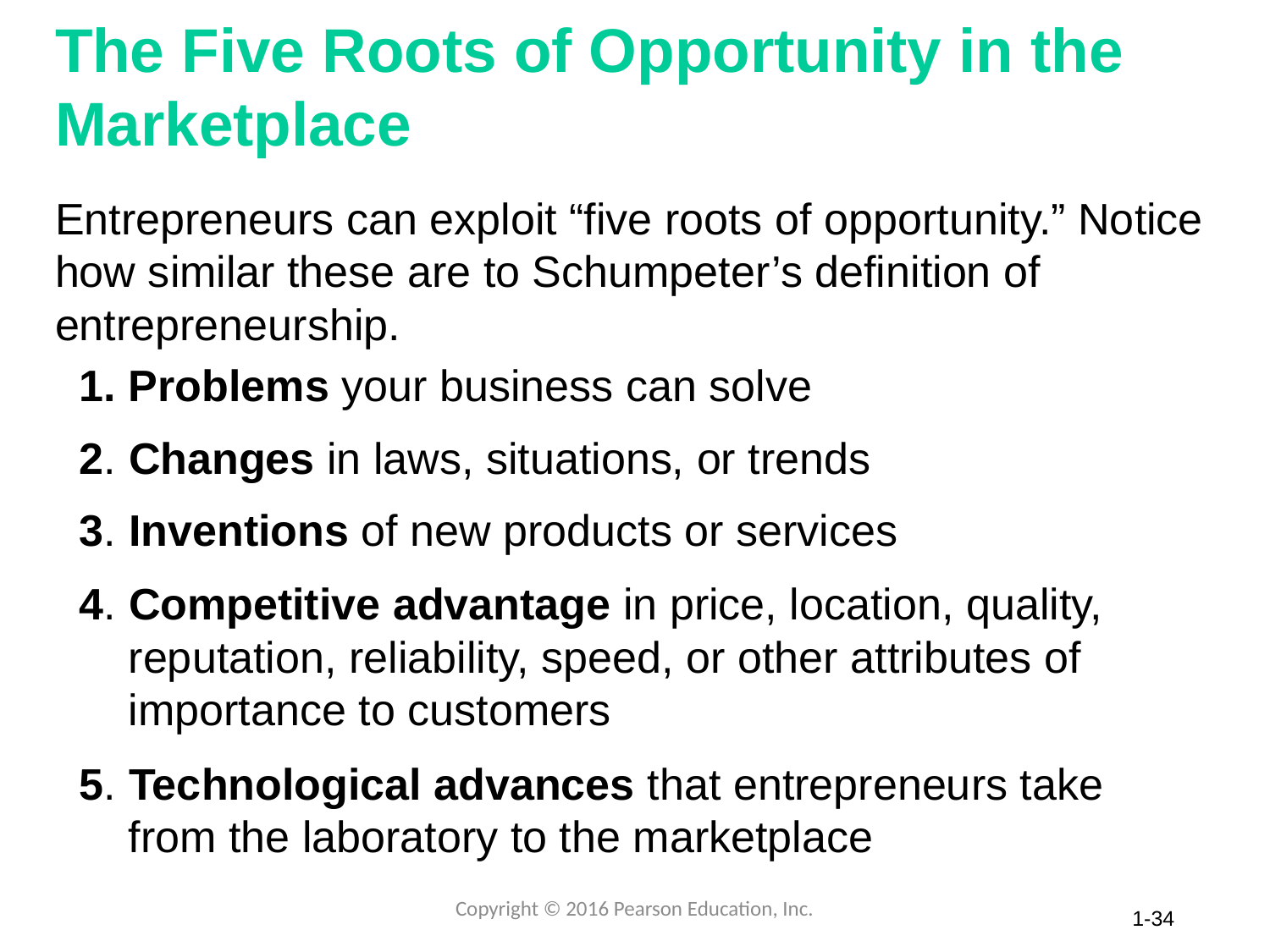

# The Five Roots of Opportunity in the Marketplace
Entrepreneurs can exploit “five roots of opportunity.” Notice how similar these are to Schumpeter’s definition of entrepreneurship.
  1. Problems your business can solve
  2. Changes in laws, situations, or trends
  3. Inventions of new products or services

  4. Competitive advantage in price, location, quality,
      reputation, reliability, speed, or other attributes of
      importance to customers

  5. Technological advances that entrepreneurs take
      from the laboratory to the marketplace
Copyright © 2016 Pearson Education, Inc.